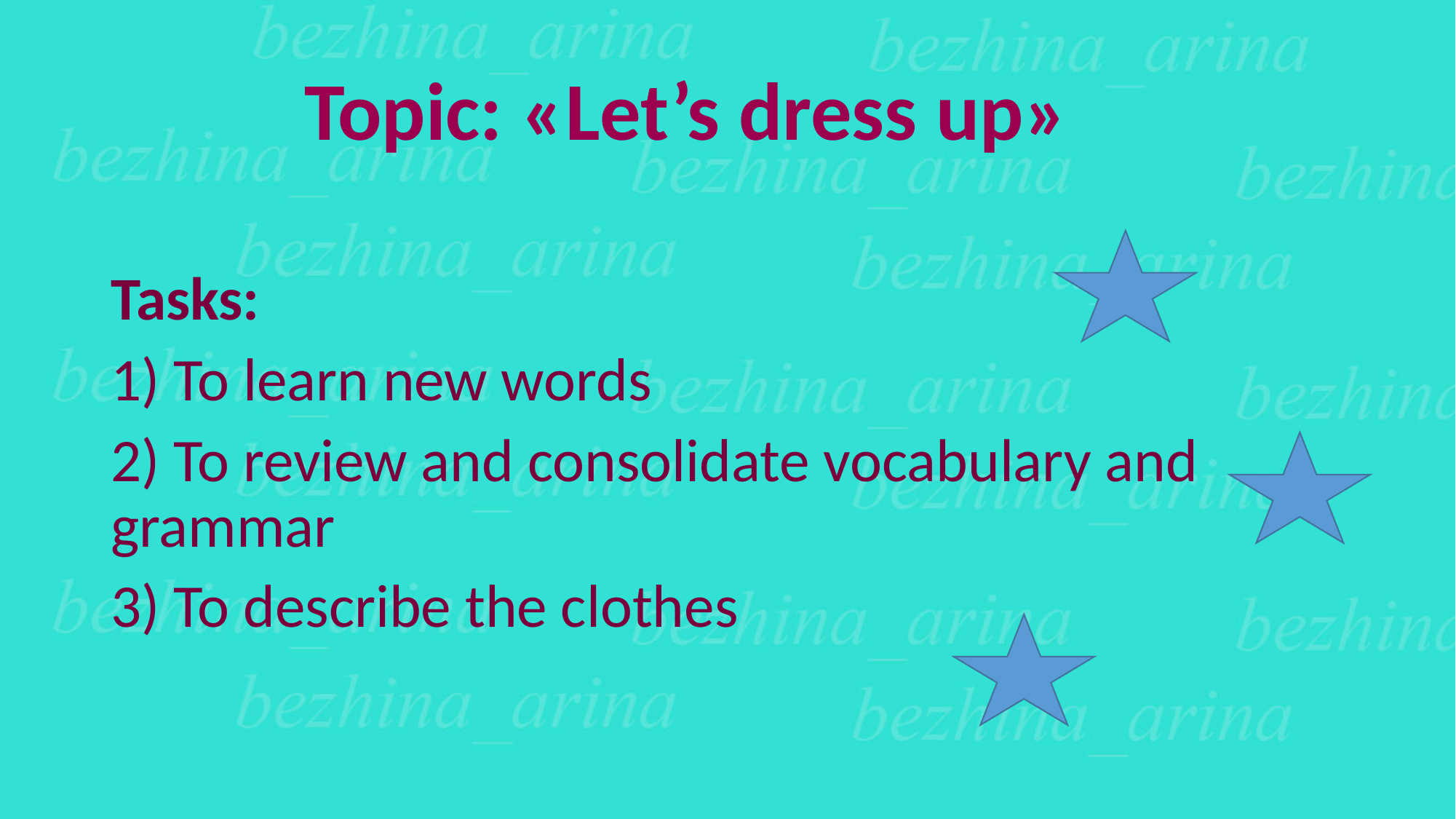

Topic: «Let’s dress up»

Tasks:
1) To learn new words
2) To review and consolidate vocabulary and grammar
3) To describe the clothes